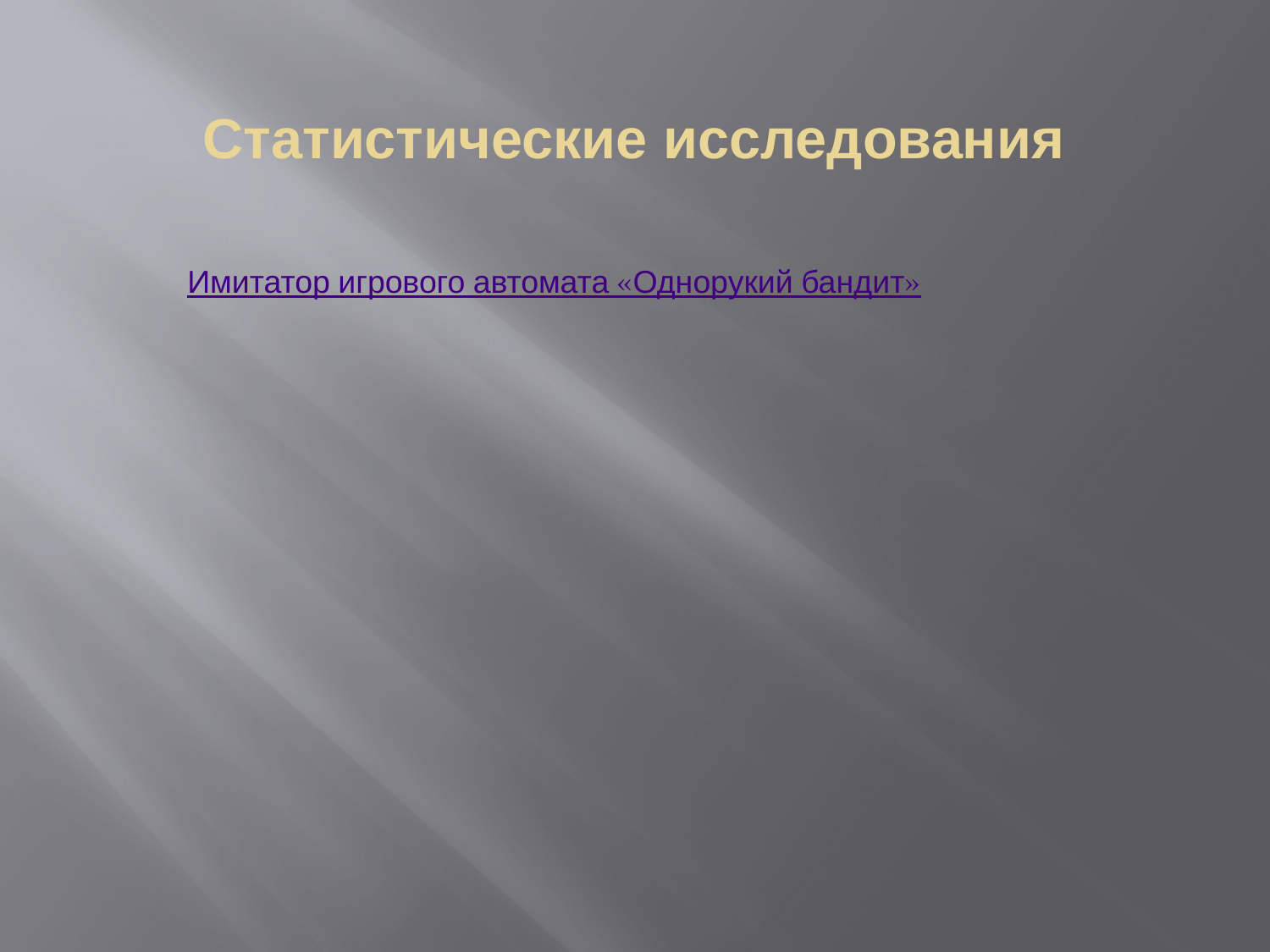

Статистические исследования
Имитатор игрового автомата «Однорукий бандит»